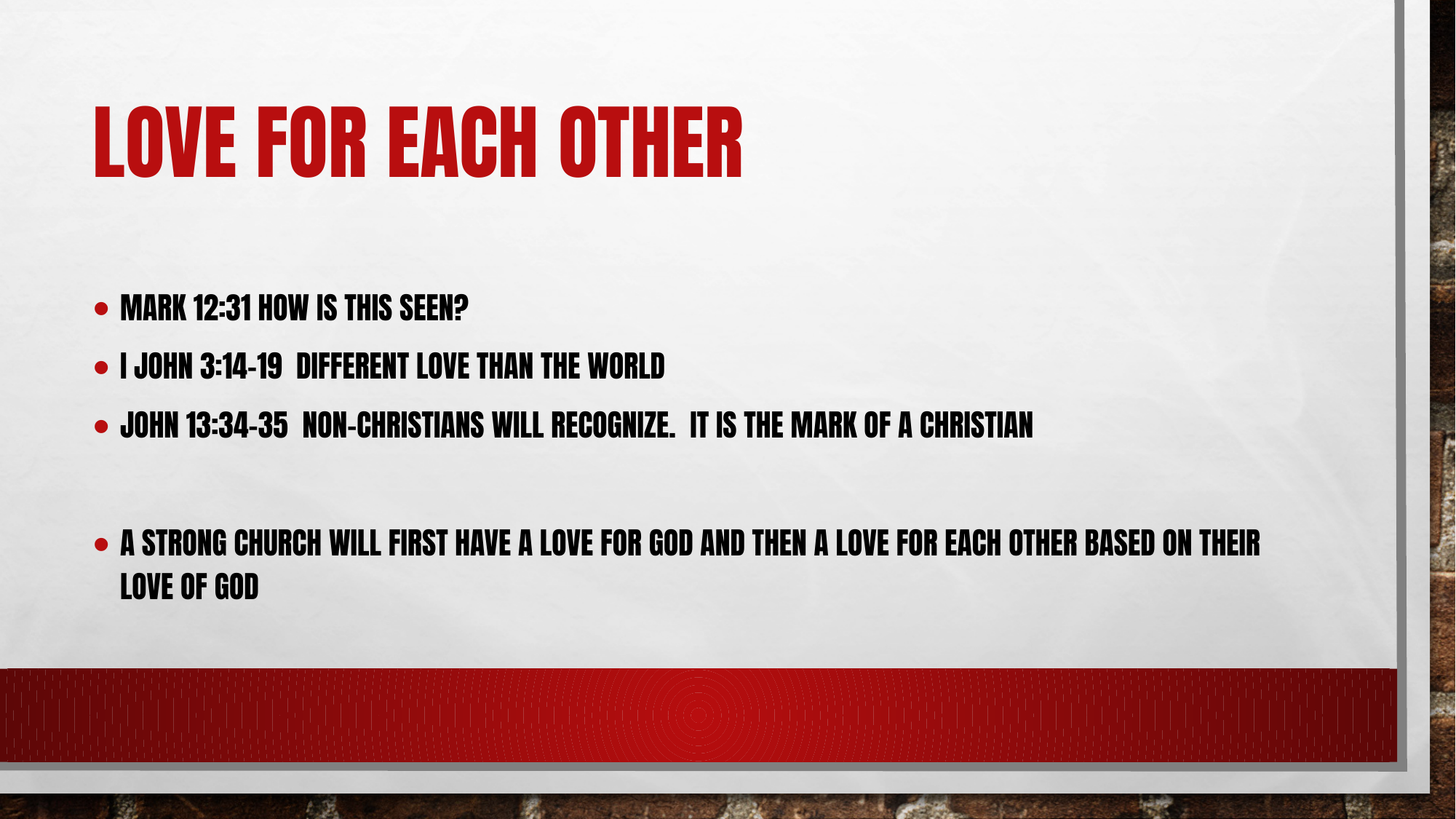

# Love for each other
Mark 12:31 How is this seen?
I John 3:14-19  Different Love than the world
John 13:34-35  non-Christians will recognize.  It is the mark of a Christian

A strong church will first have a love for god and then a love for each other based on their love of god